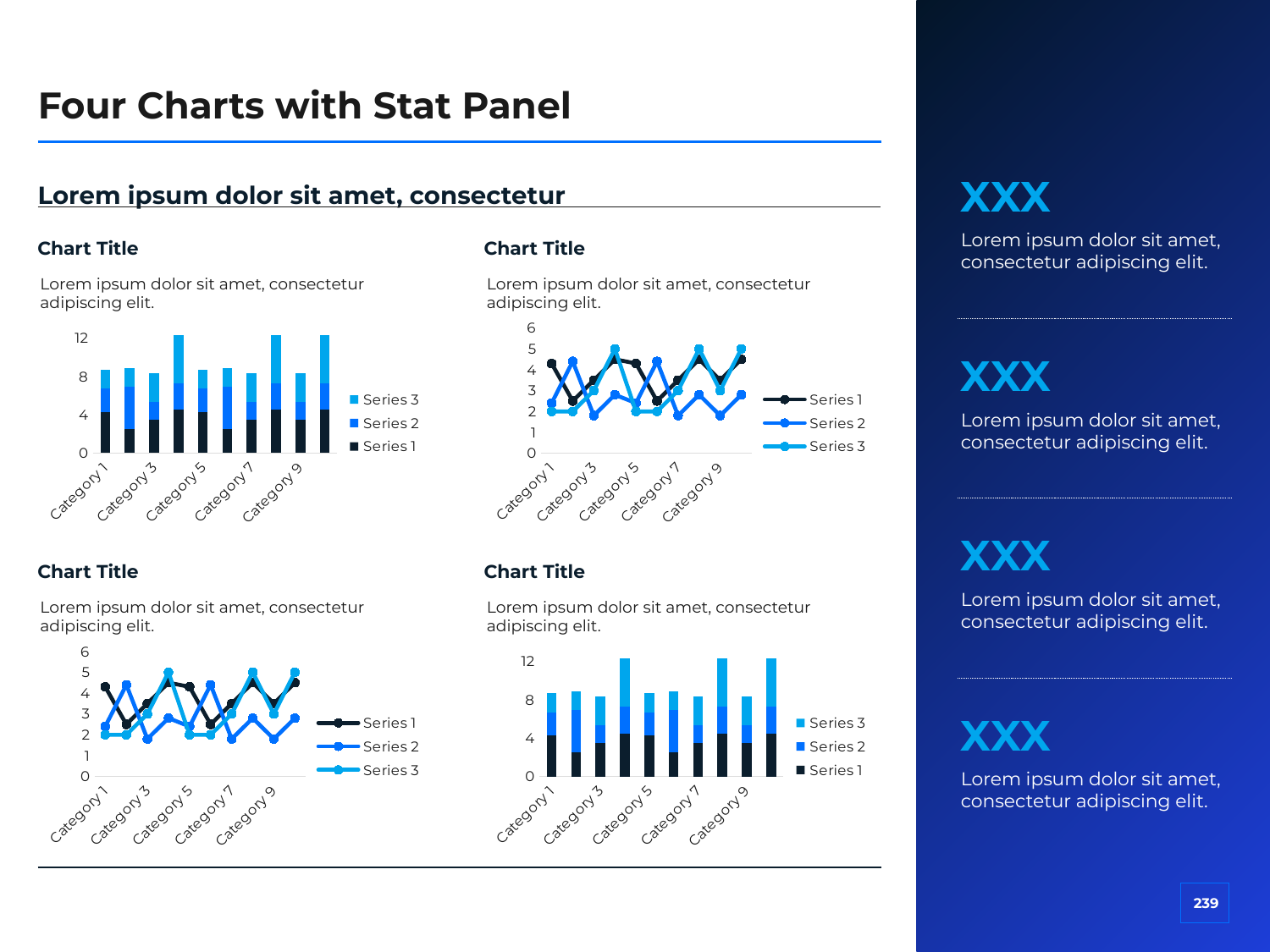

# Four Charts with Stat Panel
XXX
Lorem ipsum dolor sit amet, consectetur adipiscing elit.
Lorem ipsum dolor sit amet, consectetur
Chart Title
Chart Title
Lorem ipsum dolor sit amet, consectetur adipiscing elit.
Lorem ipsum dolor sit amet, consectetur adipiscing elit.

### Chart

| Category | Series 1 | Series 2 | Series 3 |
|---|---|---|---|
| Category 1 | 4.3 | 2.4 | 2.0 |
| Category 2 | 2.5 | 4.4 | 2.0 |
| Category 3 | 3.5 | 1.8 | 3.0 |
| Category 4 | 4.5 | 2.8 | 5.0 |
| Category 5 | 4.3 | 2.4 | 2.0 |
| Category 6 | 2.5 | 4.4 | 2.0 |
| Category 7 | 3.5 | 1.8 | 3.0 |
| Category 8 | 4.5 | 2.8 | 5.0 |
| Category 9 | 3.5 | 1.8 | 3.0 |
| Category 10 | 4.5 | 2.8 | 5.0 |

### Chart

| Category | Series 1 | Series 2 | Series 3 |
|---|---|---|---|
| Category 1 | 4.3 | 2.4 | 2.0 |
| Category 2 | 2.5 | 4.4 | 2.0 |
| Category 3 | 3.5 | 1.8 | 3.0 |
| Category 4 | 4.5 | 2.8 | 5.0 |
| Category 5 | 4.3 | 2.4 | 2.0 |
| Category 6 | 2.5 | 4.4 | 2.0 |
| Category 7 | 3.5 | 1.8 | 3.0 |
| Category 8 | 4.5 | 2.8 | 5.0 |
| Category 9 | 3.5 | 1.8 | 3.0 |
| Category 10 | 4.5 | 2.8 | 5.0 |
XXX
Lorem ipsum dolor sit amet, consectetur adipiscing elit.
XXX
Lorem ipsum dolor sit amet, consectetur adipiscing elit.
Chart Title
Chart Title
Lorem ipsum dolor sit amet, consectetur adipiscing elit.
Lorem ipsum dolor sit amet, consectetur adipiscing elit.

### Chart

| Category | Series 1 | Series 2 | Series 3 |
|---|---|---|---|
| Category 1 | 4.3 | 2.4 | 2.0 |
| Category 2 | 2.5 | 4.4 | 2.0 |
| Category 3 | 3.5 | 1.8 | 3.0 |
| Category 4 | 4.5 | 2.8 | 5.0 |
| Category 5 | 4.3 | 2.4 | 2.0 |
| Category 6 | 2.5 | 4.4 | 2.0 |
| Category 7 | 3.5 | 1.8 | 3.0 |
| Category 8 | 4.5 | 2.8 | 5.0 |
| Category 9 | 3.5 | 1.8 | 3.0 |
| Category 10 | 4.5 | 2.8 | 5.0 |

### Chart

| Category | Series 1 | Series 2 | Series 3 |
|---|---|---|---|
| Category 1 | 4.3 | 2.4 | 2.0 |
| Category 2 | 2.5 | 4.4 | 2.0 |
| Category 3 | 3.5 | 1.8 | 3.0 |
| Category 4 | 4.5 | 2.8 | 5.0 |
| Category 5 | 4.3 | 2.4 | 2.0 |
| Category 6 | 2.5 | 4.4 | 2.0 |
| Category 7 | 3.5 | 1.8 | 3.0 |
| Category 8 | 4.5 | 2.8 | 5.0 |
| Category 9 | 3.5 | 1.8 | 3.0 |
| Category 10 | 4.5 | 2.8 | 5.0 |
XXX
Lorem ipsum dolor sit amet, consectetur adipiscing elit.
239